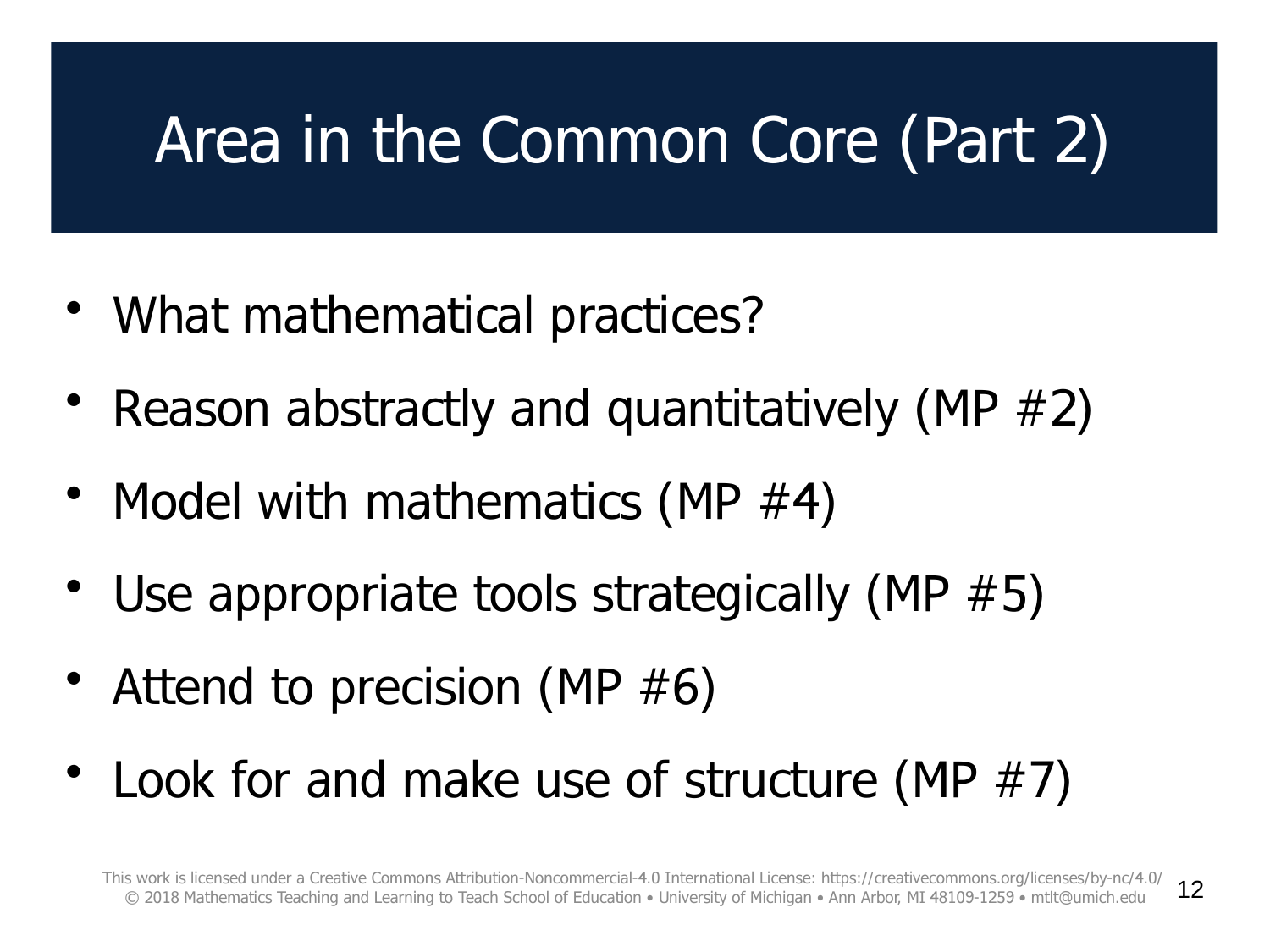

# Area in the Common Core (Part 2)
What mathematical practices?
Reason abstractly and quantitatively (MP #2)
Model with mathematics (MP #4)
Use appropriate tools strategically (MP #5)
Attend to precision (MP #6)
Look for and make use of structure (MP #7)
This work is licensed under a Creative Commons Attribution-Noncommercial-4.0 International License: https://creativecommons.org/licenses/by-nc/4.0/
© 2018 Mathematics Teaching and Learning to Teach School of Education • University of Michigan • Ann Arbor, MI 48109-1259 • mtlt@umich.edu
12